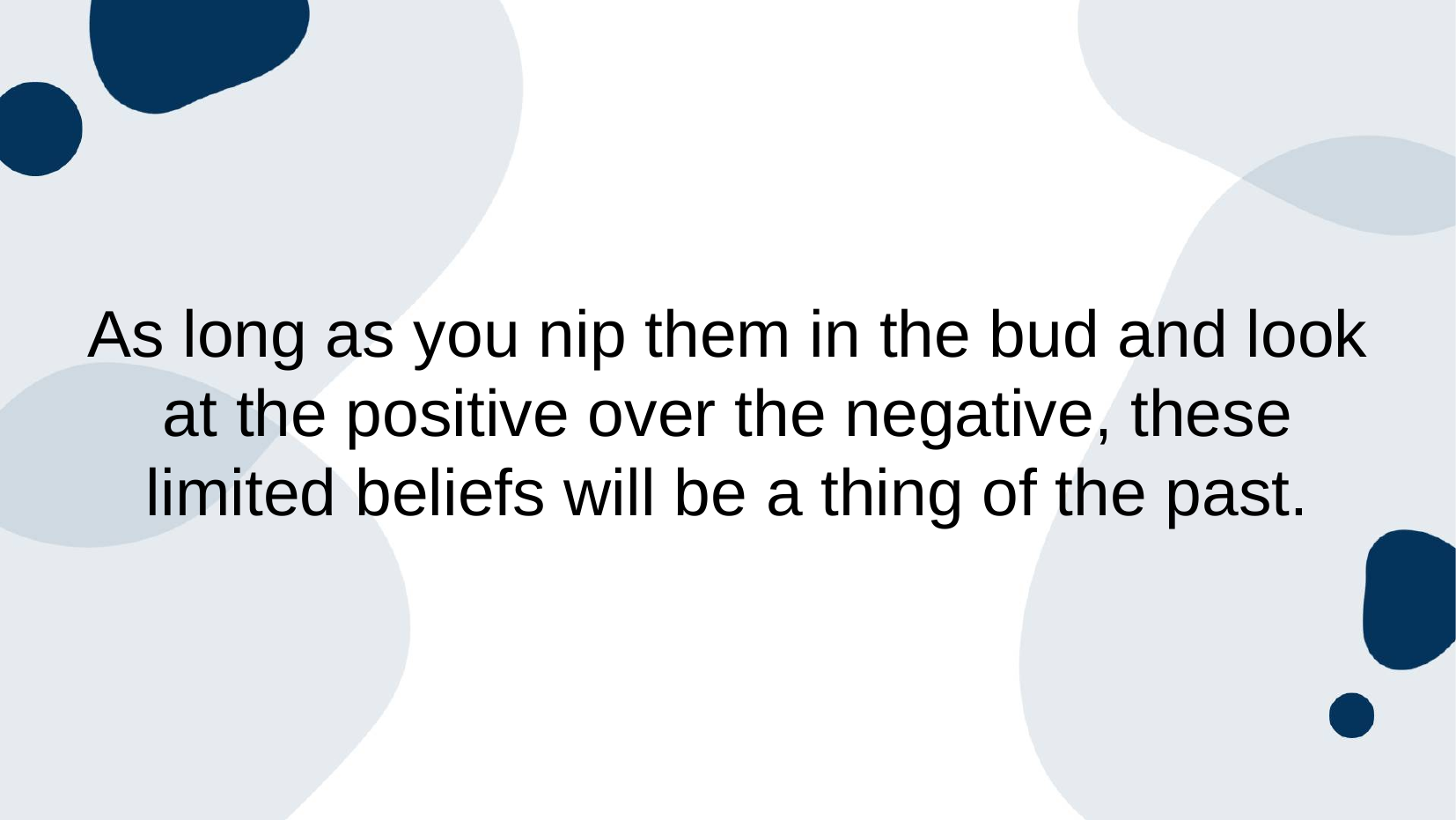

# As long as you nip them in the bud and look at the positive over the negative, these limited beliefs will be a thing of the past.